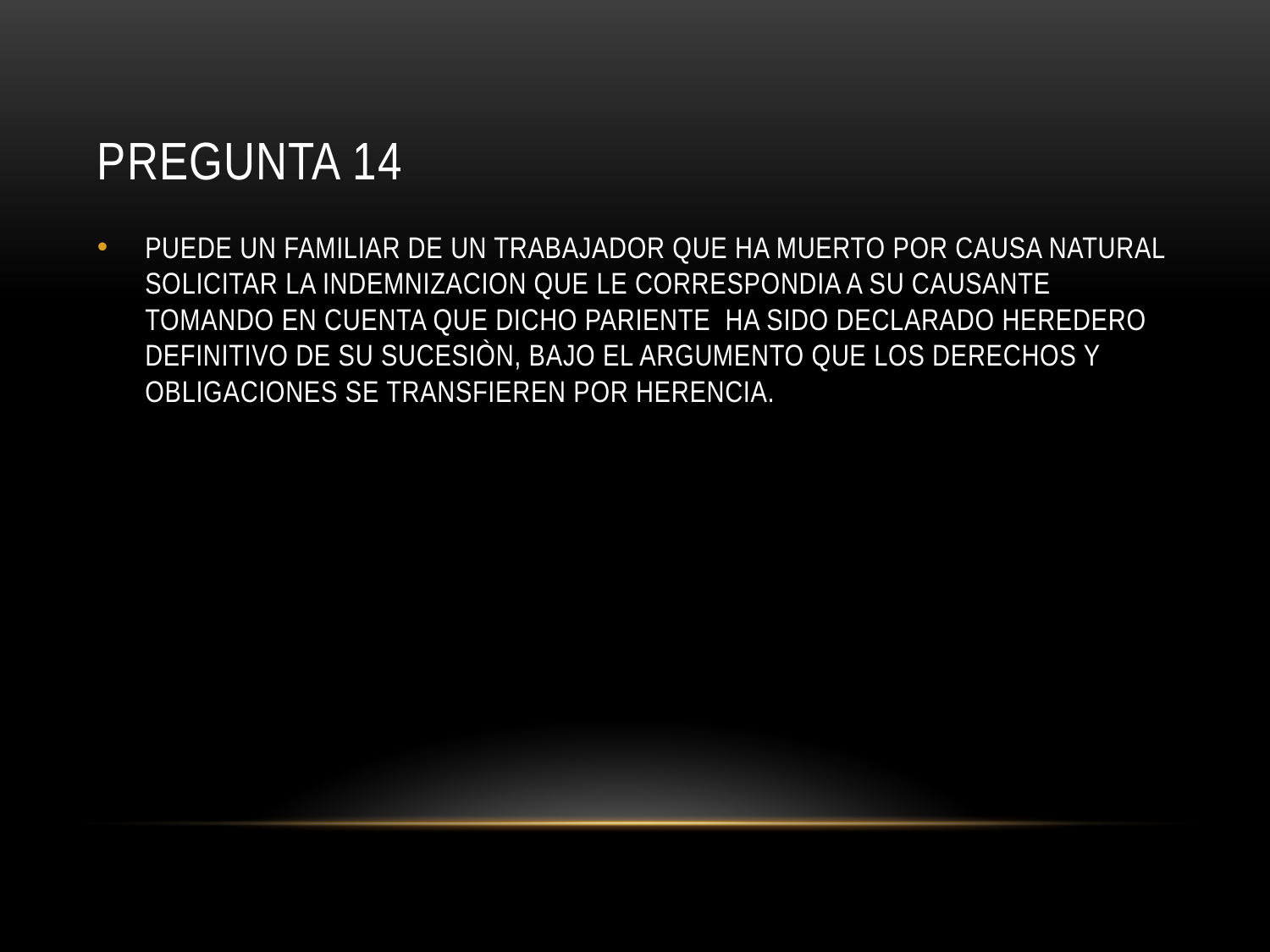

# Pregunta 14
PUEDE UN FAMILIAR DE UN TRABAJADOR QUE HA MUERTO POR CAUSA NATURAL SOLICITAR LA INDEMNIZACION QUE LE CORRESPONDIA A SU CAUSANTE TOMANDO EN CUENTA QUE DICHO PARIENTE  HA SIDO DECLARADO HEREDERO DEFINITIVO DE SU SUCESIÒN, BAJO EL ARGUMENTO QUE LOS DERECHOS Y OBLIGACIONES SE TRANSFIEREN POR HERENCIA.